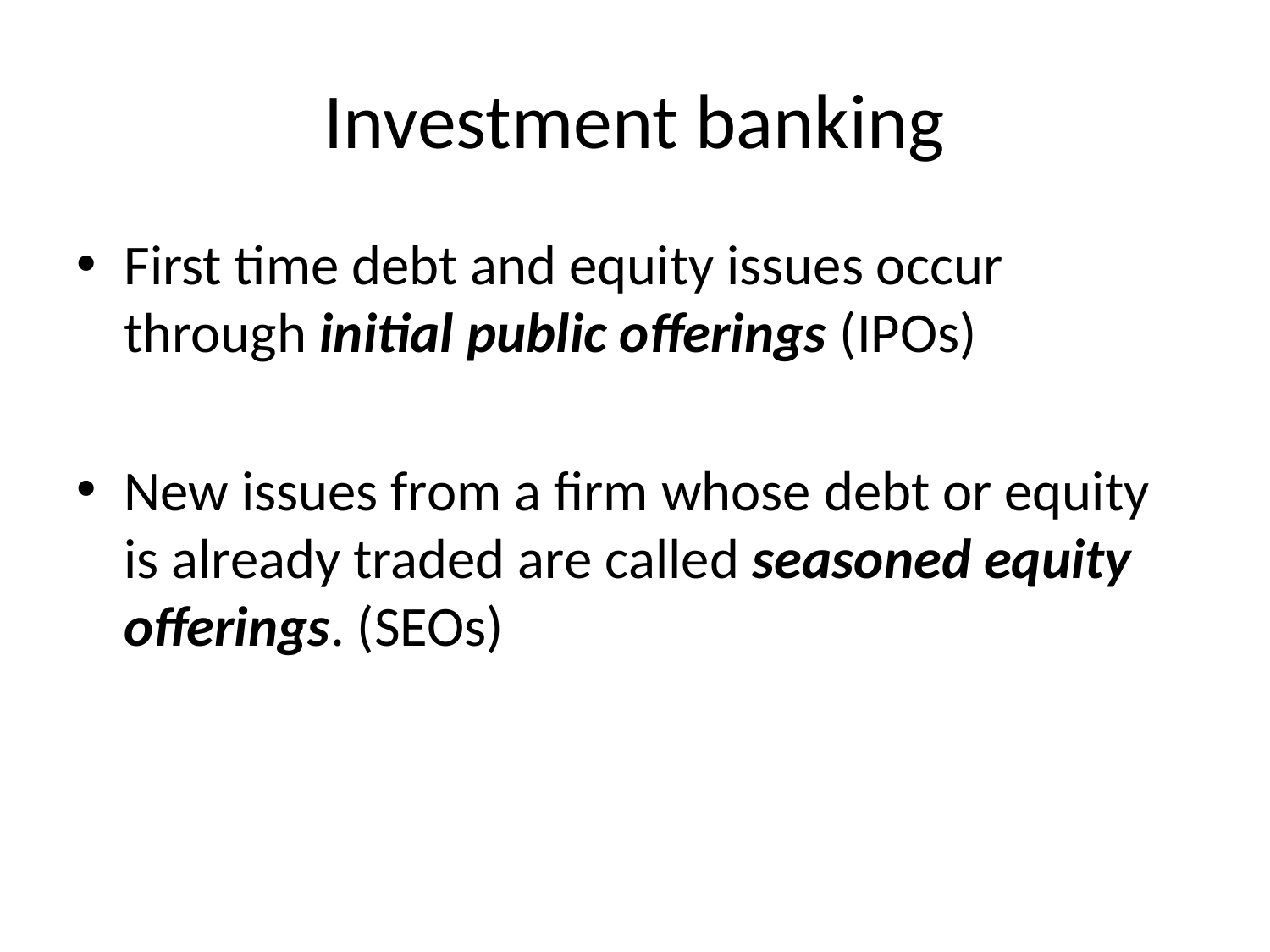

# Investment banking
First time debt and equity issues occur through initial public offerings (IPOs)

New issues from a firm whose debt or equity is already traded are called seasoned equity offerings. (SEOs)